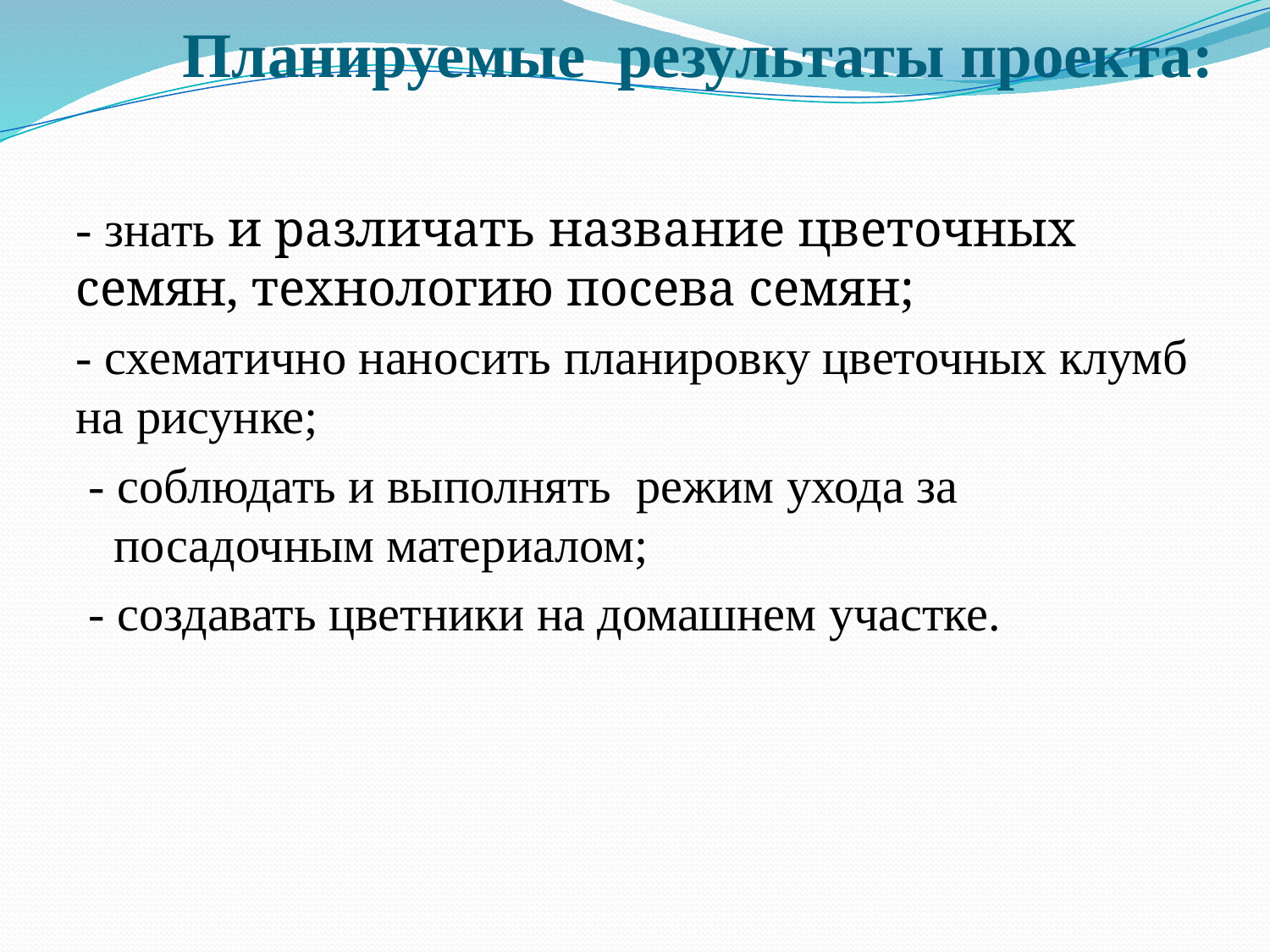

# Планируемые  результаты проекта:

- знать и различать название цветочных семян, технологию посева семян;
- схематично наносить планировку цветочных клумб на рисунке;
 - соблюдать и выполнять  режим ухода за посадочным материалом;
 - создавать цветники на домашнем участке.